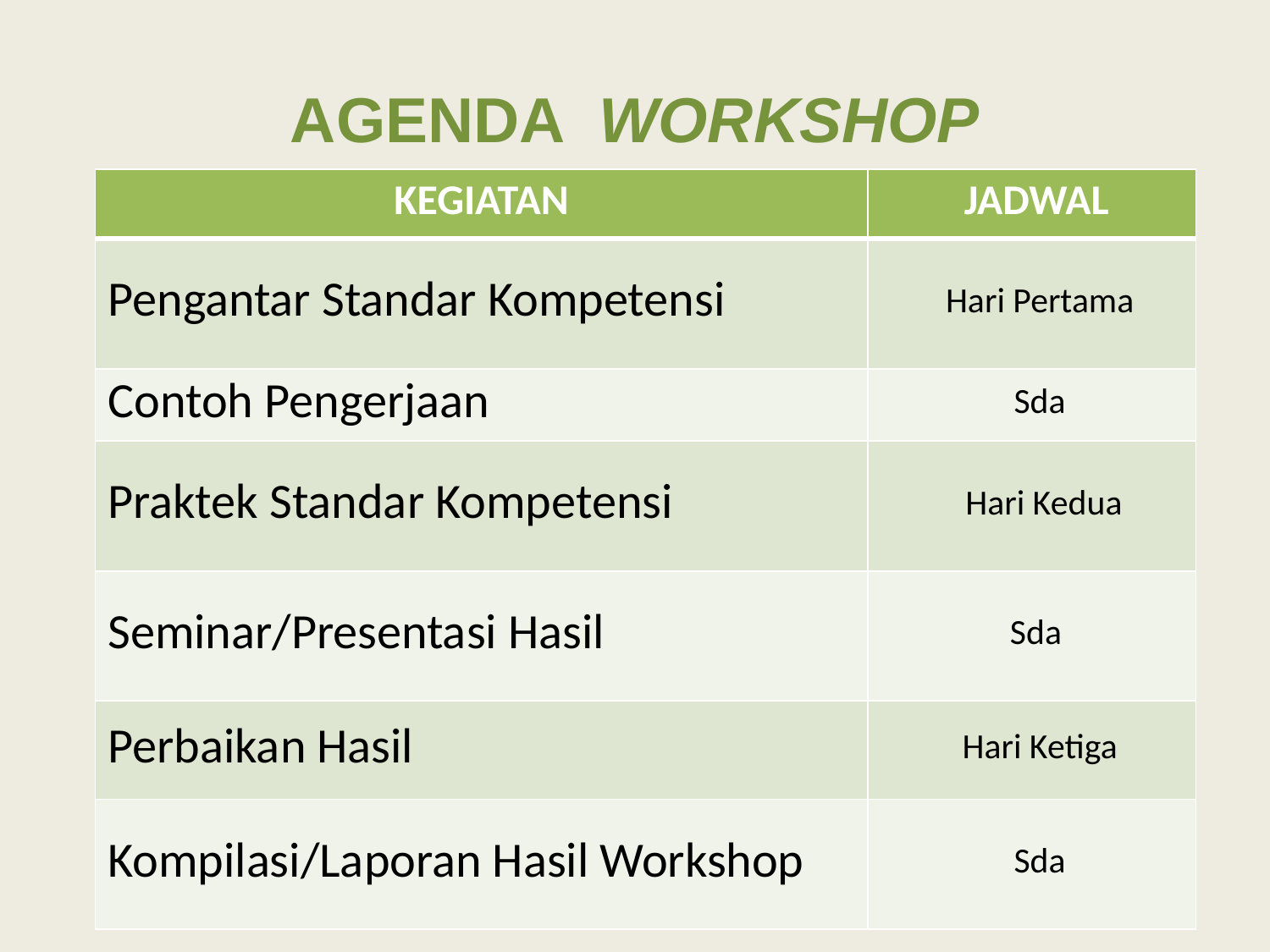

# AGENDA  WORKSHOP
| KEGIATAN | JADWAL |
| --- | --- |
| Pengantar Standar Kompetensi | Hari Pertama |
| Contoh Pengerjaan | Sda |
| Praktek Standar Kompetensi | Hari Kedua |
| Seminar/Presentasi Hasil | Sda |
| Perbaikan Hasil | Hari Ketiga |
| Kompilasi/Laporan Hasil Workshop | Sda |
1